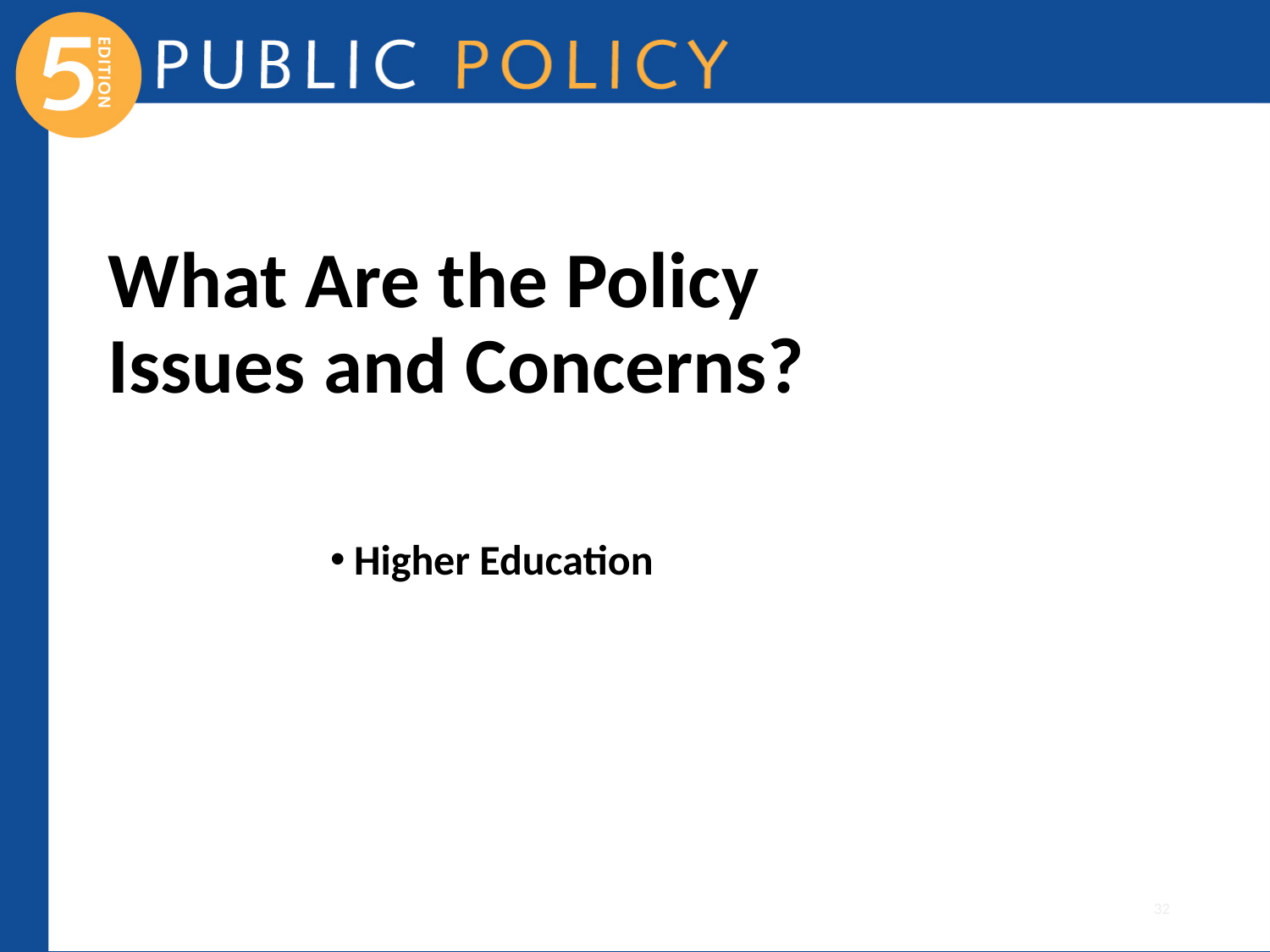

# What Are the Policy Issues and Concerns?
Higher Education
32